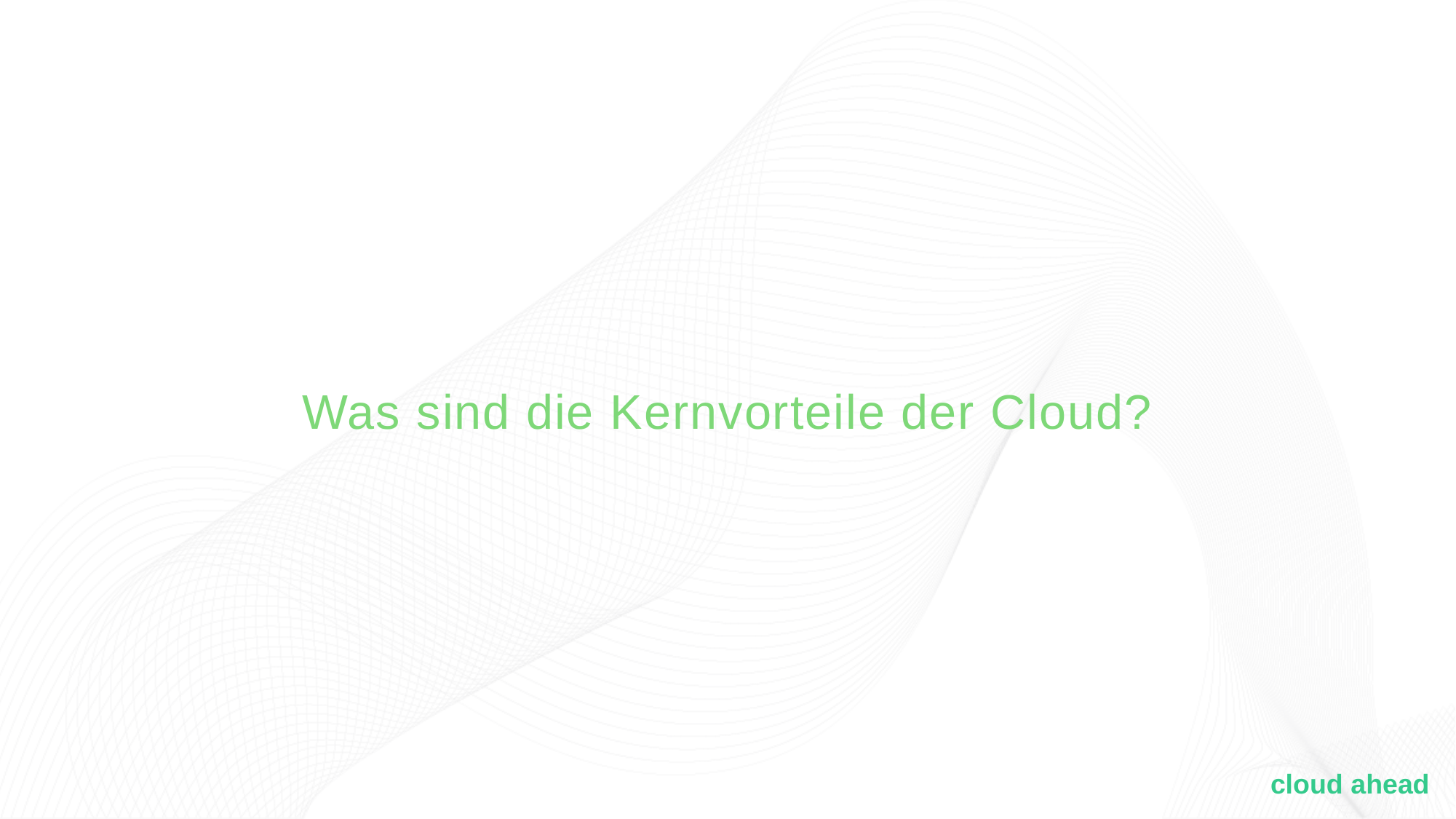

# Was sind die Kernvorteile der Cloud?